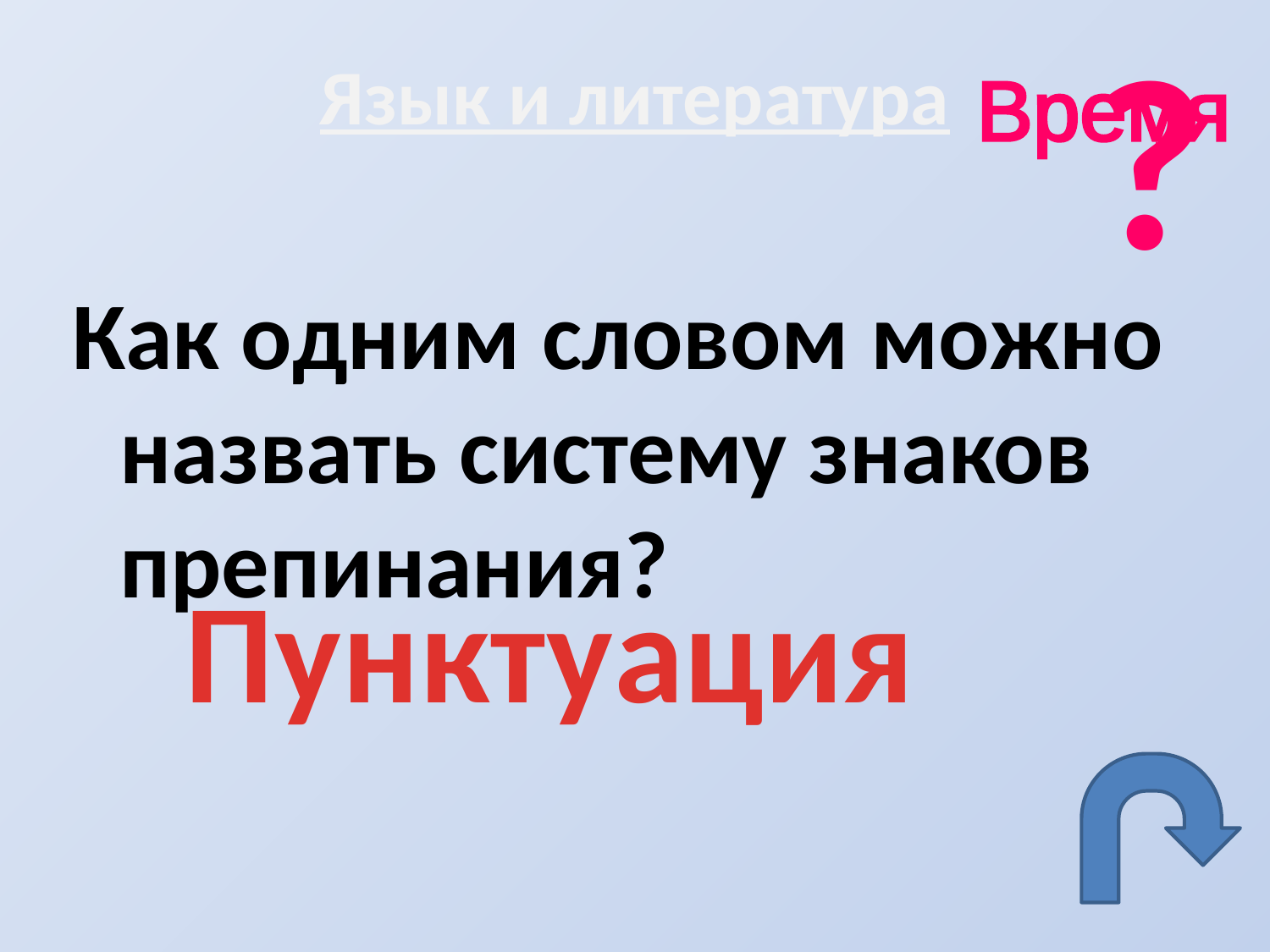

?
# Язык и литература
Время
Как одним словом можно назвать систему знаков препинания?
Пунктуация